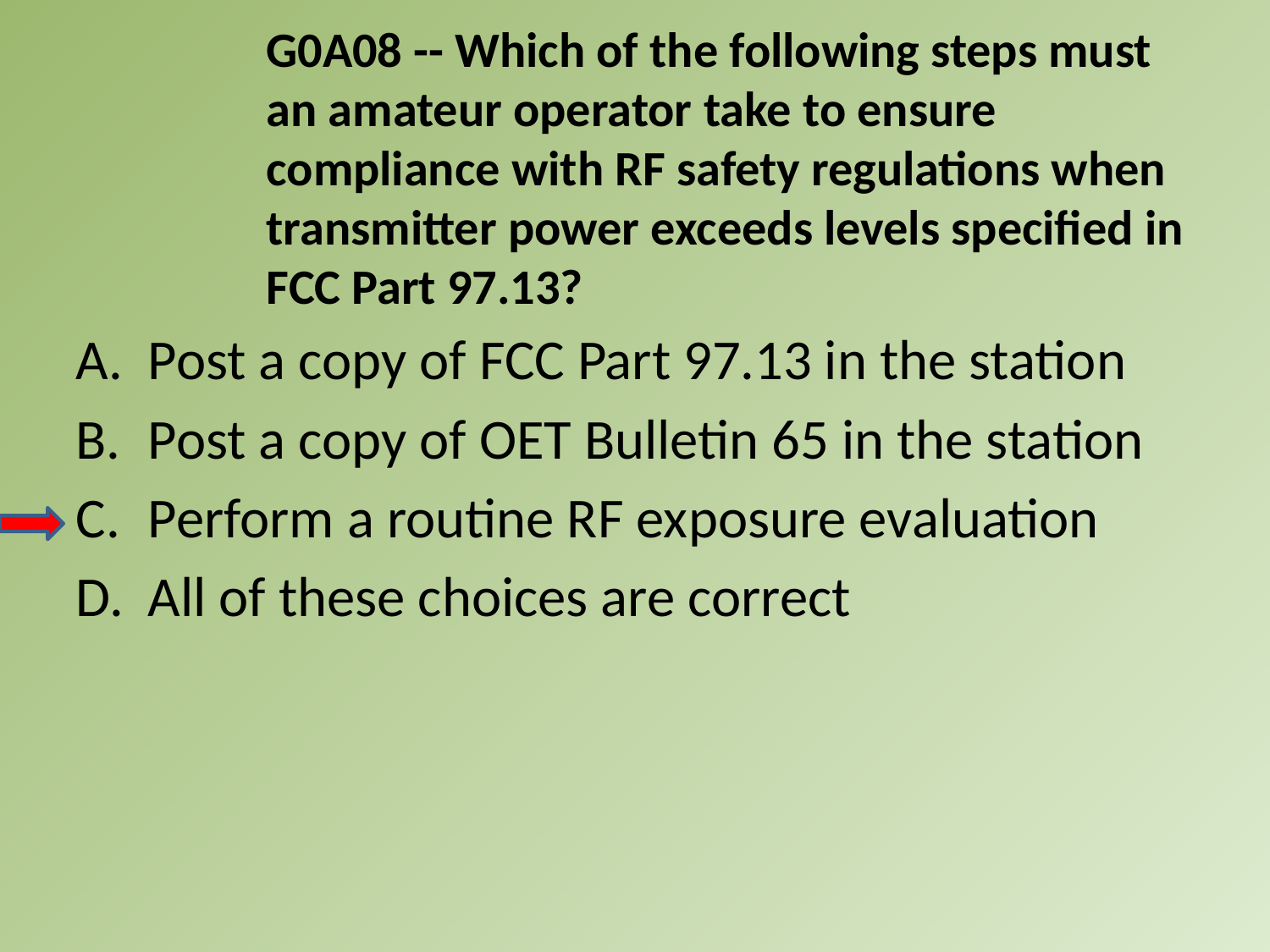

G0A08 -- Which of the following steps must an amateur operator take to ensure compliance with RF safety regulations when transmitter power exceeds levels specified in FCC Part 97.13?
A.	Post a copy of FCC Part 97.13 in the station
B.	Post a copy of OET Bulletin 65 in the station
C.	Perform a routine RF exposure evaluation
D.	All of these choices are correct